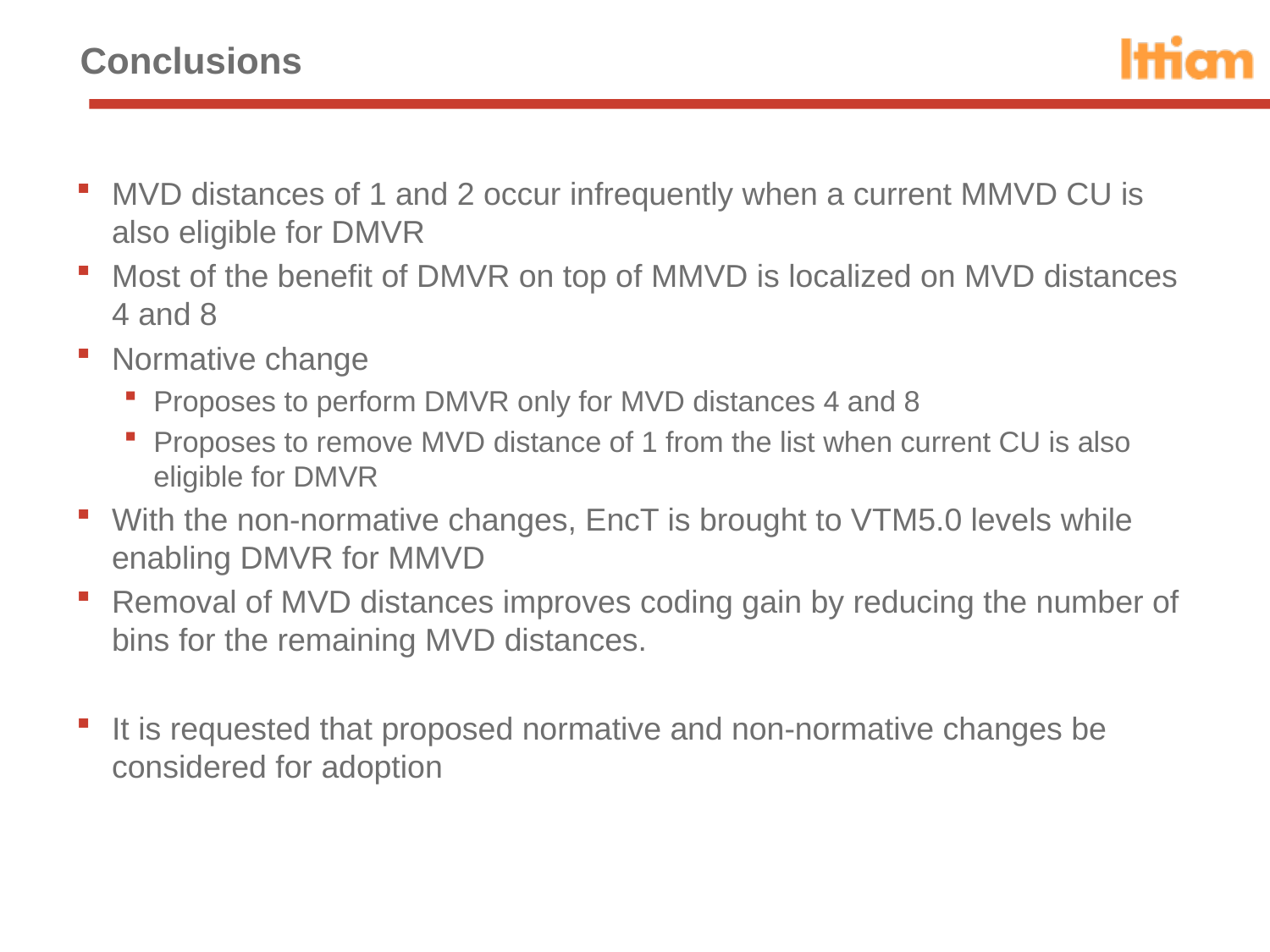

# Conclusions
MVD distances of 1 and 2 occur infrequently when a current MMVD CU is also eligible for DMVR
Most of the benefit of DMVR on top of MMVD is localized on MVD distances 4 and 8
Normative change
Proposes to perform DMVR only for MVD distances 4 and 8
Proposes to remove MVD distance of 1 from the list when current CU is also eligible for DMVR
With the non-normative changes, EncT is brought to VTM5.0 levels while enabling DMVR for MMVD
Removal of MVD distances improves coding gain by reducing the number of bins for the remaining MVD distances.

It is requested that proposed normative and non-normative changes be considered for adoption